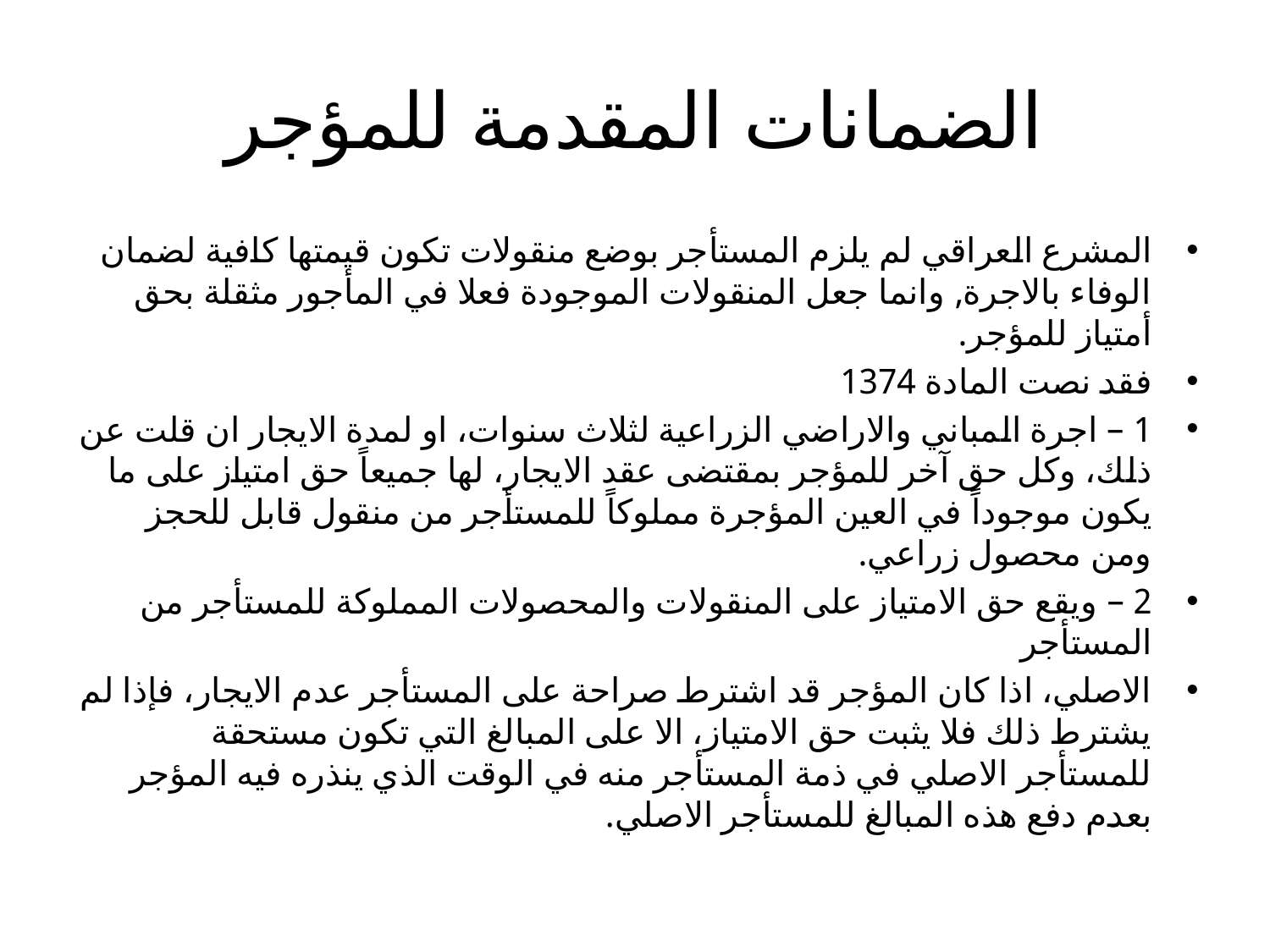

# الضمانات المقدمة للمؤجر
المشرع العراقي لم يلزم المستأجر بوضع منقولات تكون قيمتها كافية لضمان الوفاء بالاجرة, وانما جعل المنقولات الموجودة فعلا في المأجور مثقلة بحق أمتياز للمؤجر.
فقد نصت المادة 1374
1 – اجرة المباني والاراضي الزراعیة لثلاث سنوات، او لمدة الايجار ان قلت عن ذلك، وكل حق آخر للمؤجر بمقتضى عقد الايجار، لھا جمیعاً حق امتیاز على ما يكون موجوداً في العین المؤجرة مملوكاً للمستأجر من منقول قابل للحجز ومن محصول زراعي.
2 – ويقع حق الامتیاز على المنقولات والمحصولات المملوكة للمستأجر من المستأجر
الاصلي، اذا كان المؤجر قد اشترط صراحة على المستأجر عدم الايجار، فإذا لم يشترط ذلك فلا يثبت حق الامتیاز، الا على المبالغ التي تكون مستحقة للمستأجر الاصلي في ذمة المستأجر منه في الوقت الذي ينذره فیه المؤجر بعدم دفع ھذه المبالغ للمستأجر الاصلي.